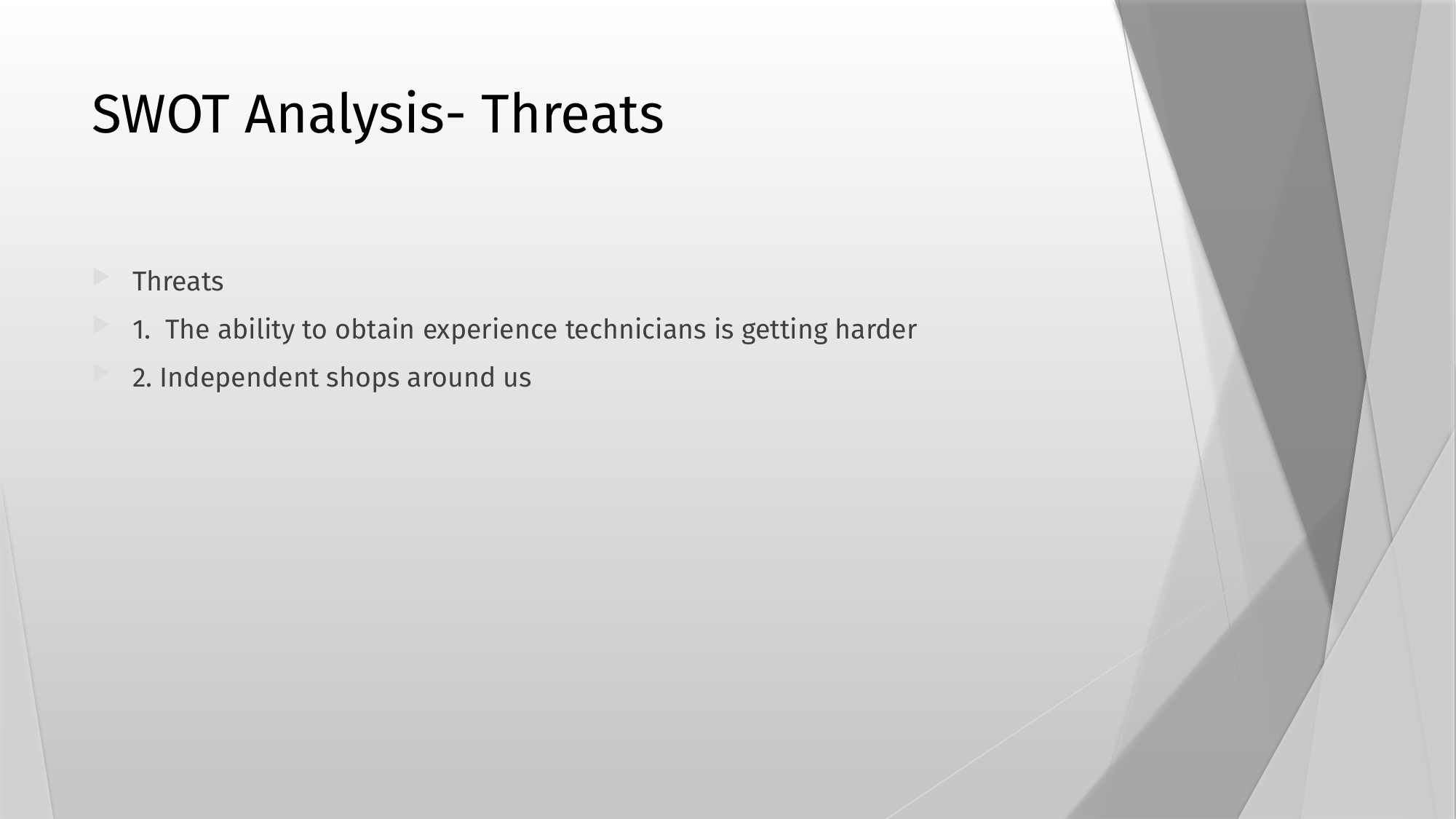

# SWOT Analysis- Threats
Threats
1.  The ability to obtain experience technicians is getting harder
2. Independent shops around us